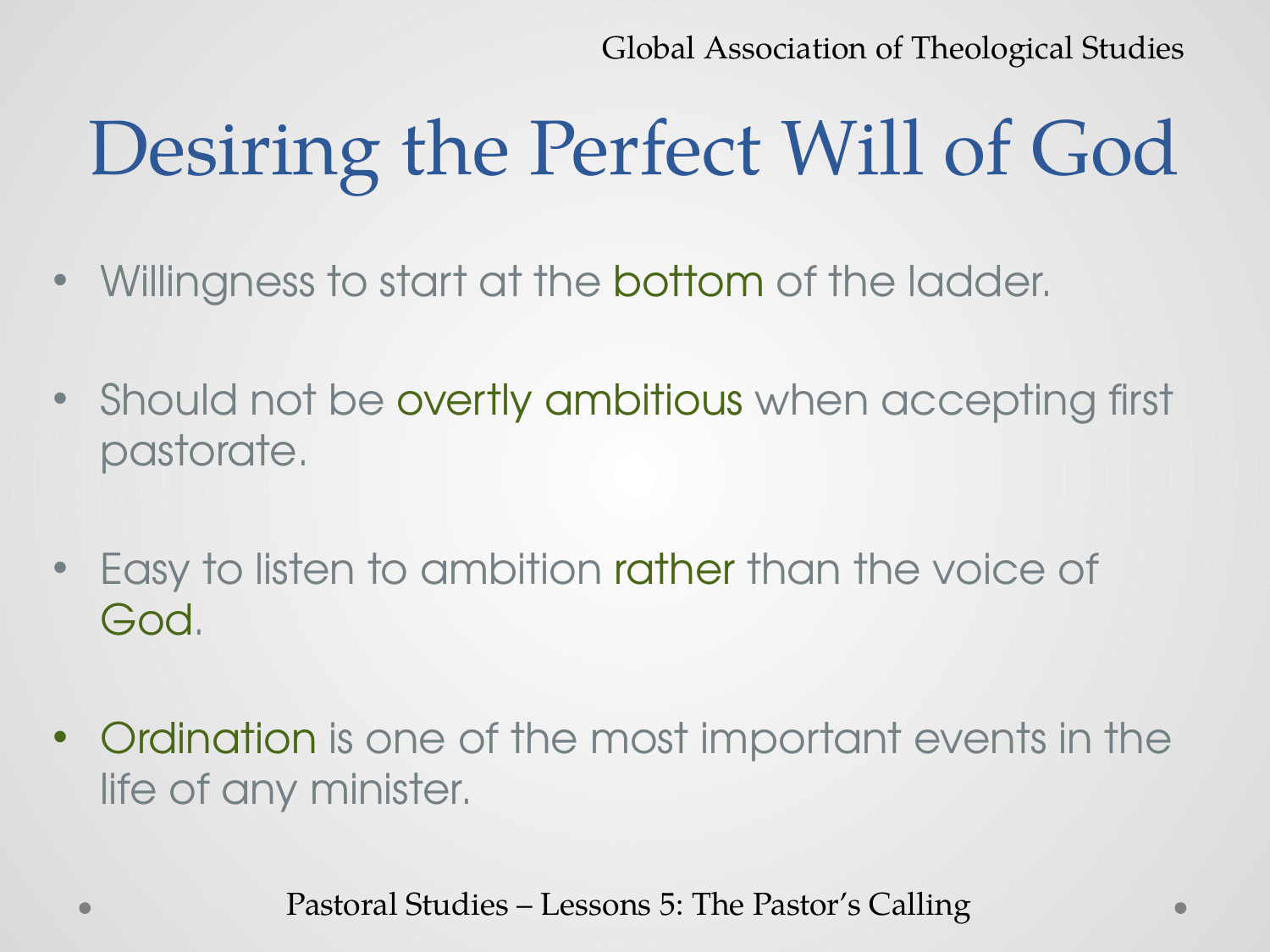

# Desiring the Perfect Will of God
Global Association of Theological Studies
Willingness to start at the bottom of the ladder.

Should not be overtly ambitious when accepting first pastorate.

Easy to listen to ambition rather than the voice of God.

Ordination is one of the most important events in the life of any minister.
Pastoral Studies – Lessons 5: The Pastor’s Calling